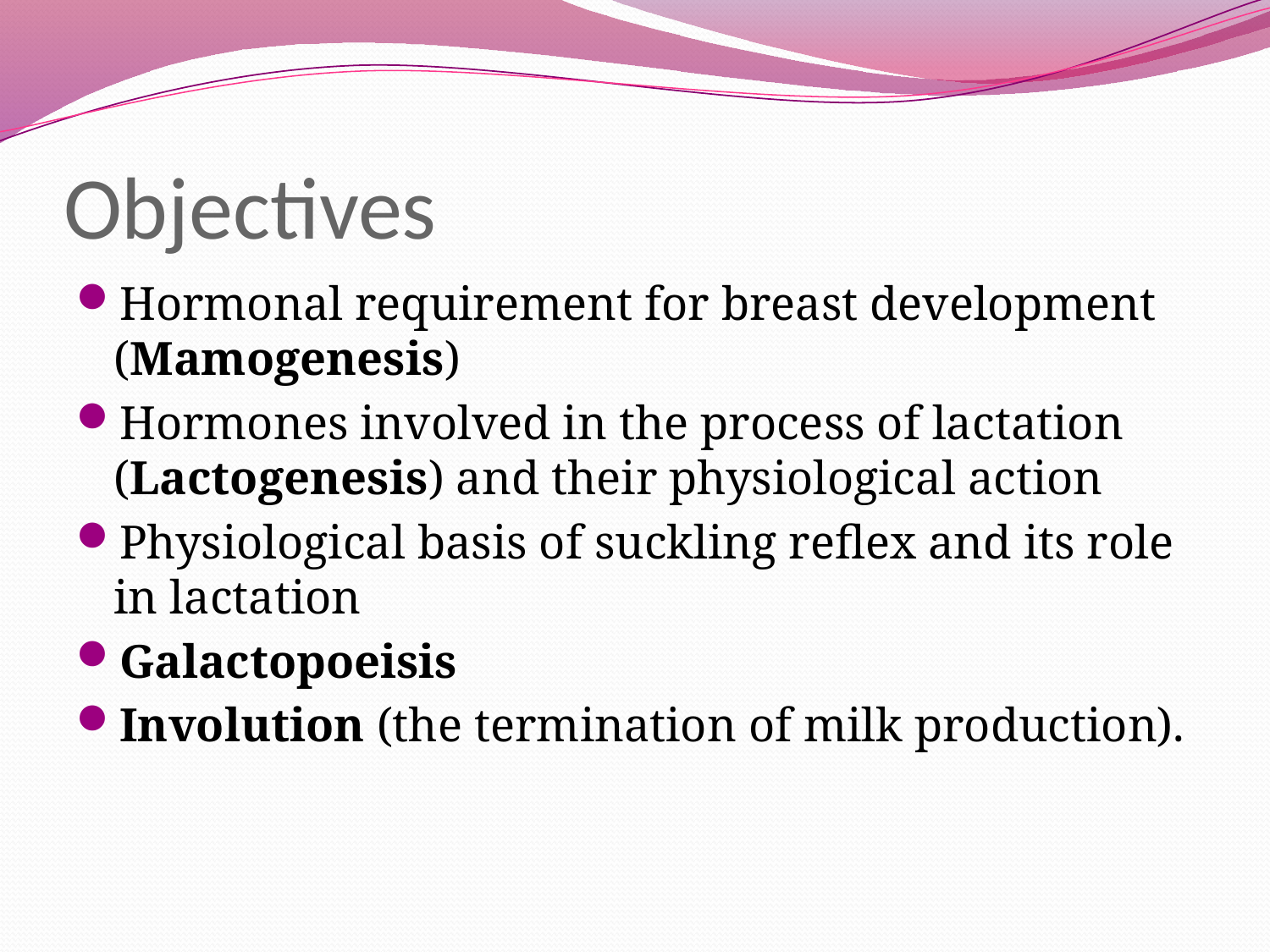

# Objectives
Hormonal requirement for breast development (Mamogenesis)
Hormones involved in the process of lactation (Lactogenesis) and their physiological action
Physiological basis of suckling reflex and its role in lactation
Galactopoeisis
Involution (the termination of milk production).